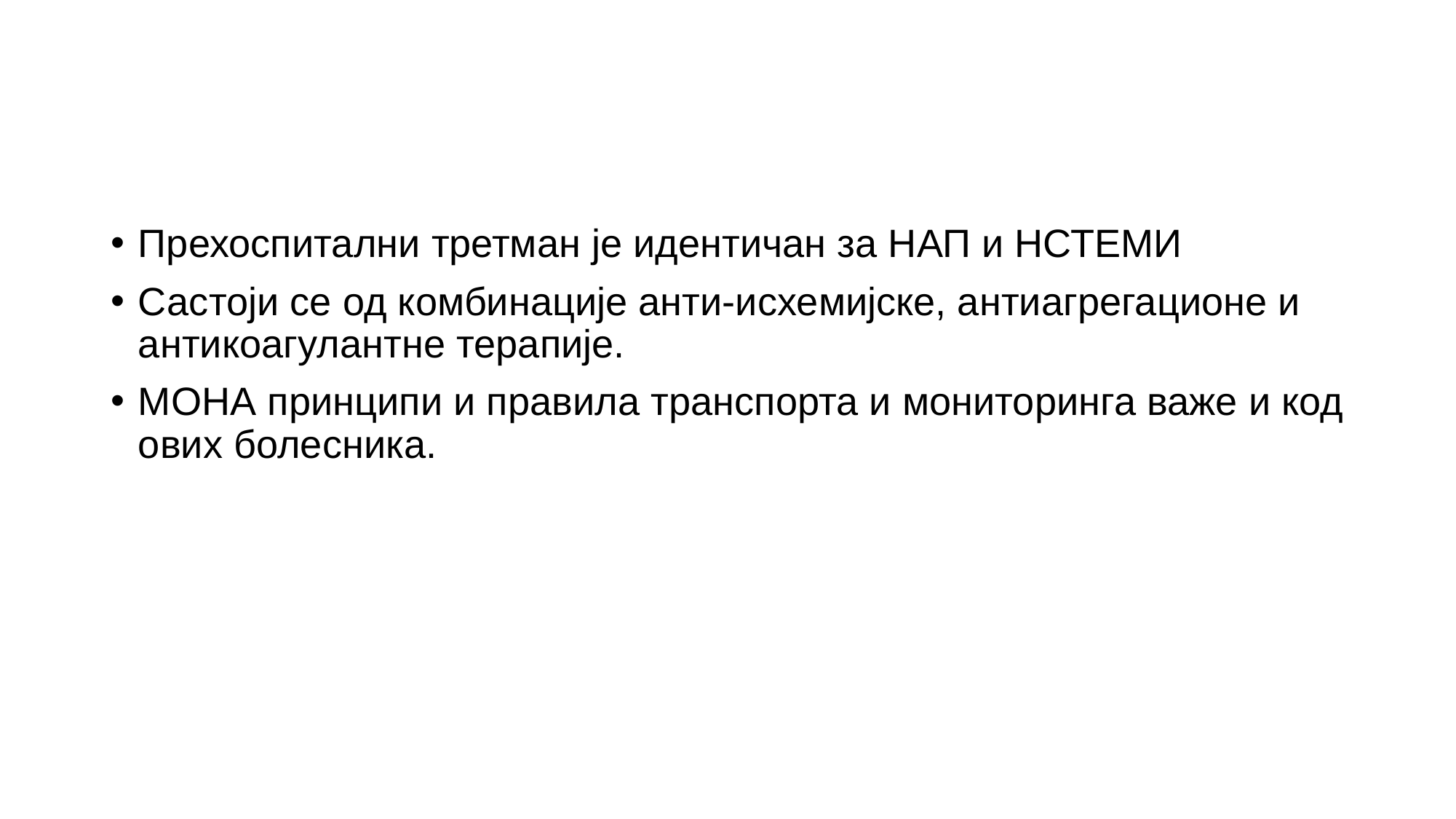

#
Прехоспитални третман је идентичан за НАП и НСТЕМИ
Састоји се од комбинације анти-исхемијске, антиагрегационе и антикоагулантне терапије.
МОНА принципи и правила транспорта и мониторинга важе и код ових болесника.